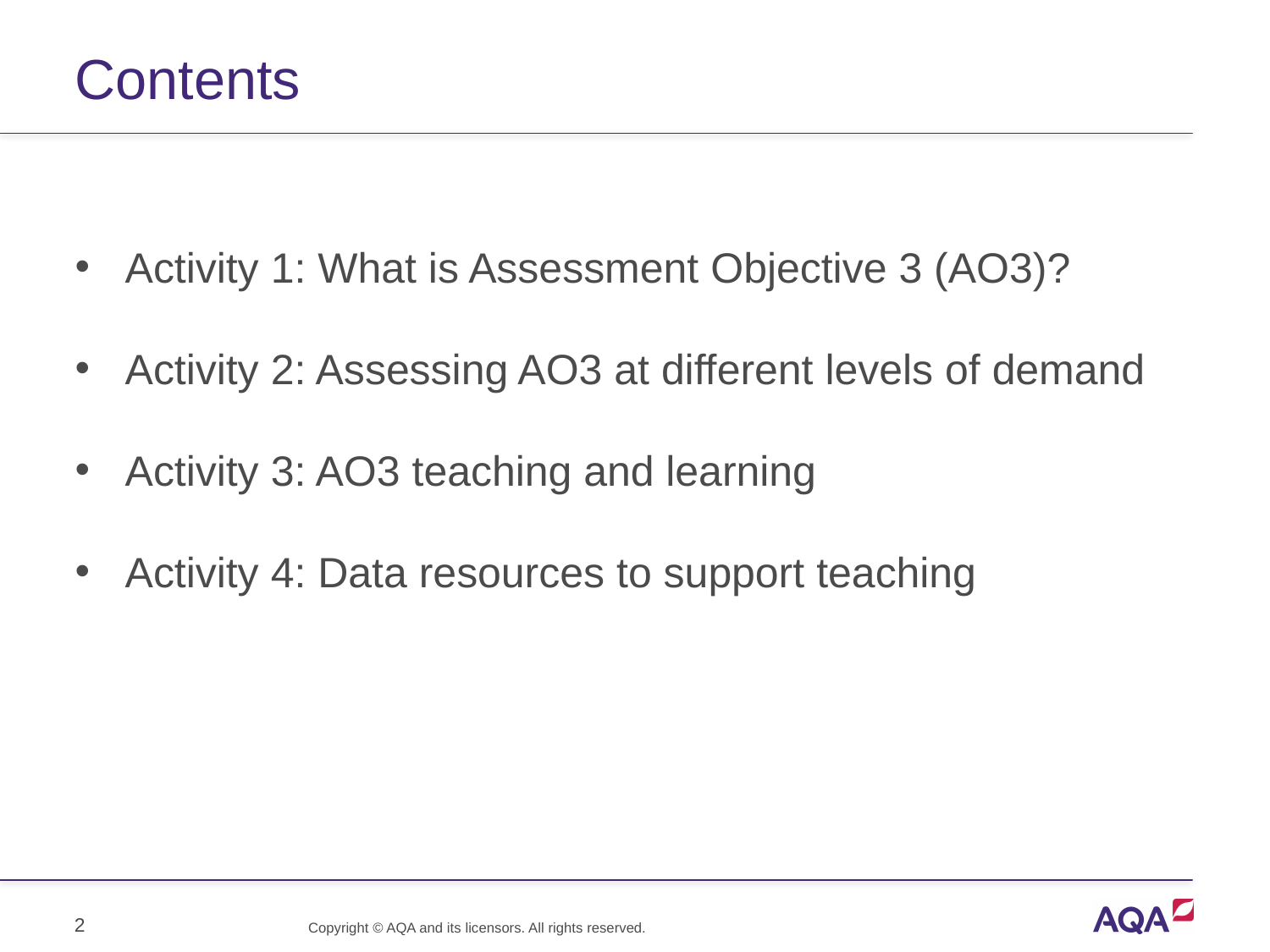

# Contents
Activity 1: What is Assessment Objective 3 (AO3)?

Activity 2: Assessing AO3 at different levels of demand

Activity 3: AO3 teaching and learning

Activity 4: Data resources to support teaching

2
Copyright © AQA and its licensors. All rights reserved.